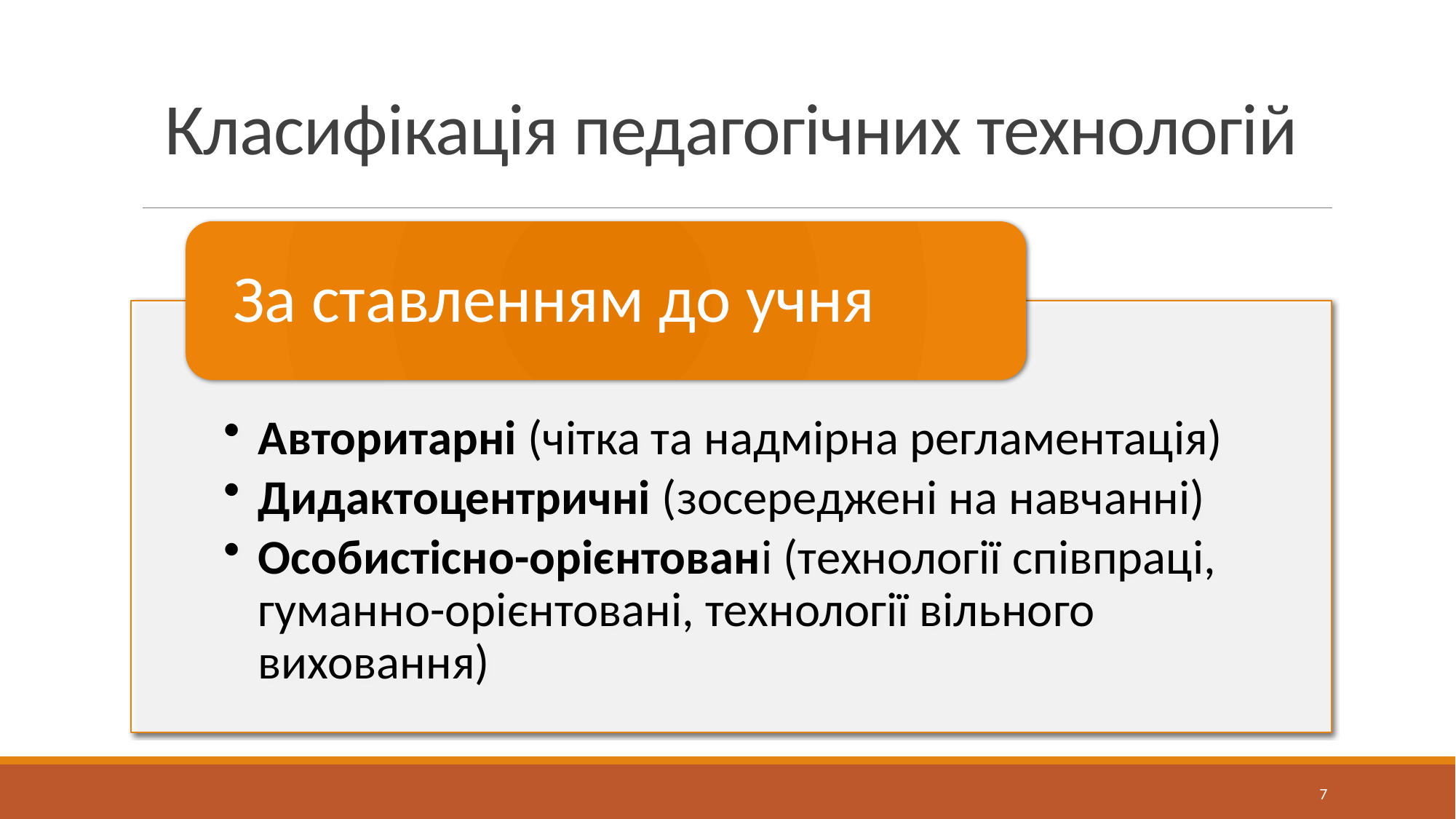

# Класифікація педагогічних технологій
Авторитарні (чітка та надмірна регламентація)
Дидактоцентричні (зосереджені на навчанні)
Особистісно-орієнтовані (технології співпраці, гуманно-орієнтовані, технології вільного виховання)
За ставленням до учня
7